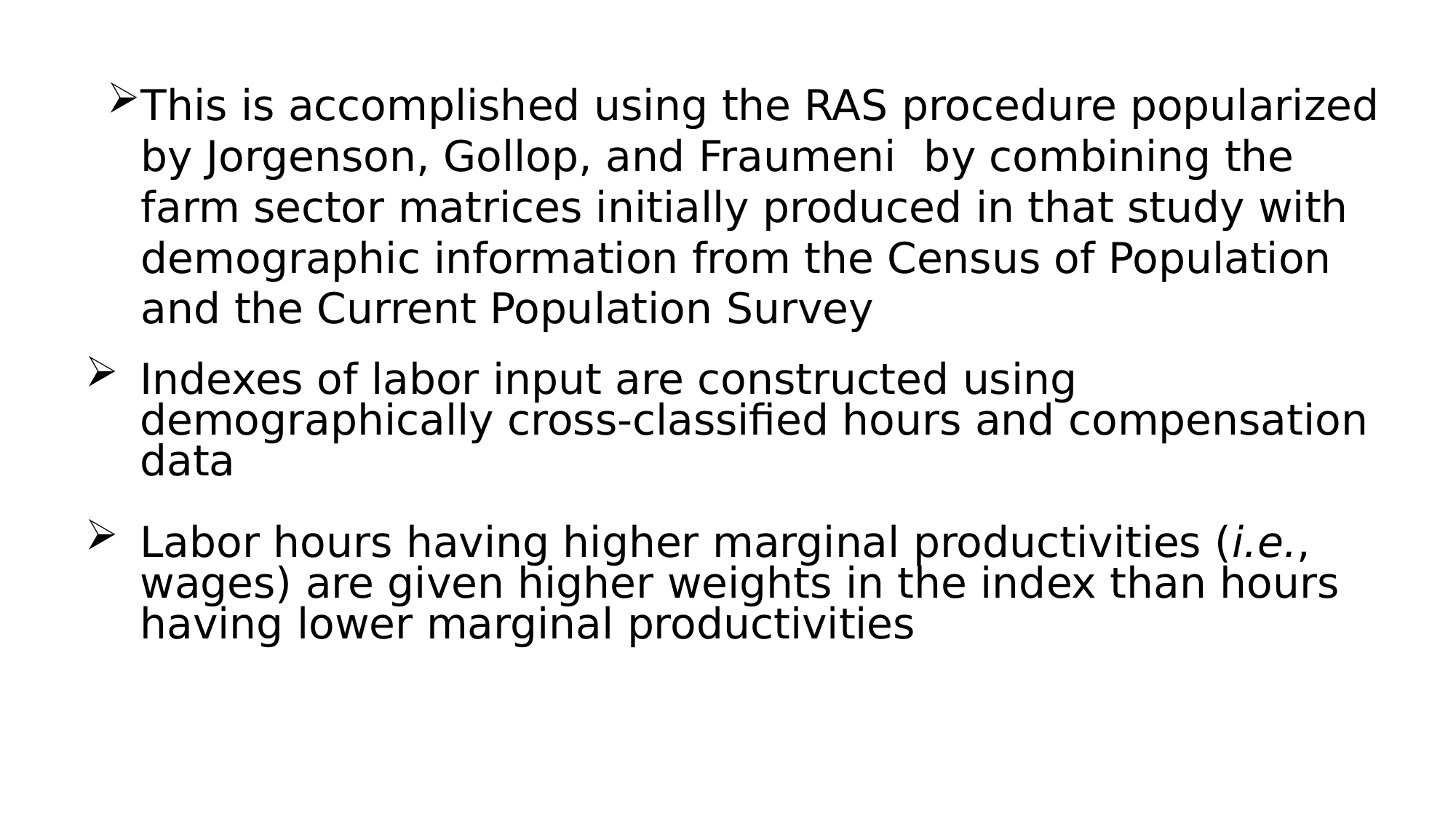

This is accomplished using the RAS procedure popularized by Jorgenson, Gollop, and Fraumeni  by combining the farm sector matrices initially produced in that study with  demographic information from the Census of Population and the Current Population Survey
Indexes of labor input are constructed using demographically cross-classified hours and compensation data

Labor hours having higher marginal productivities (i.e., wages) are given higher weights in the index than hours having lower marginal productivities